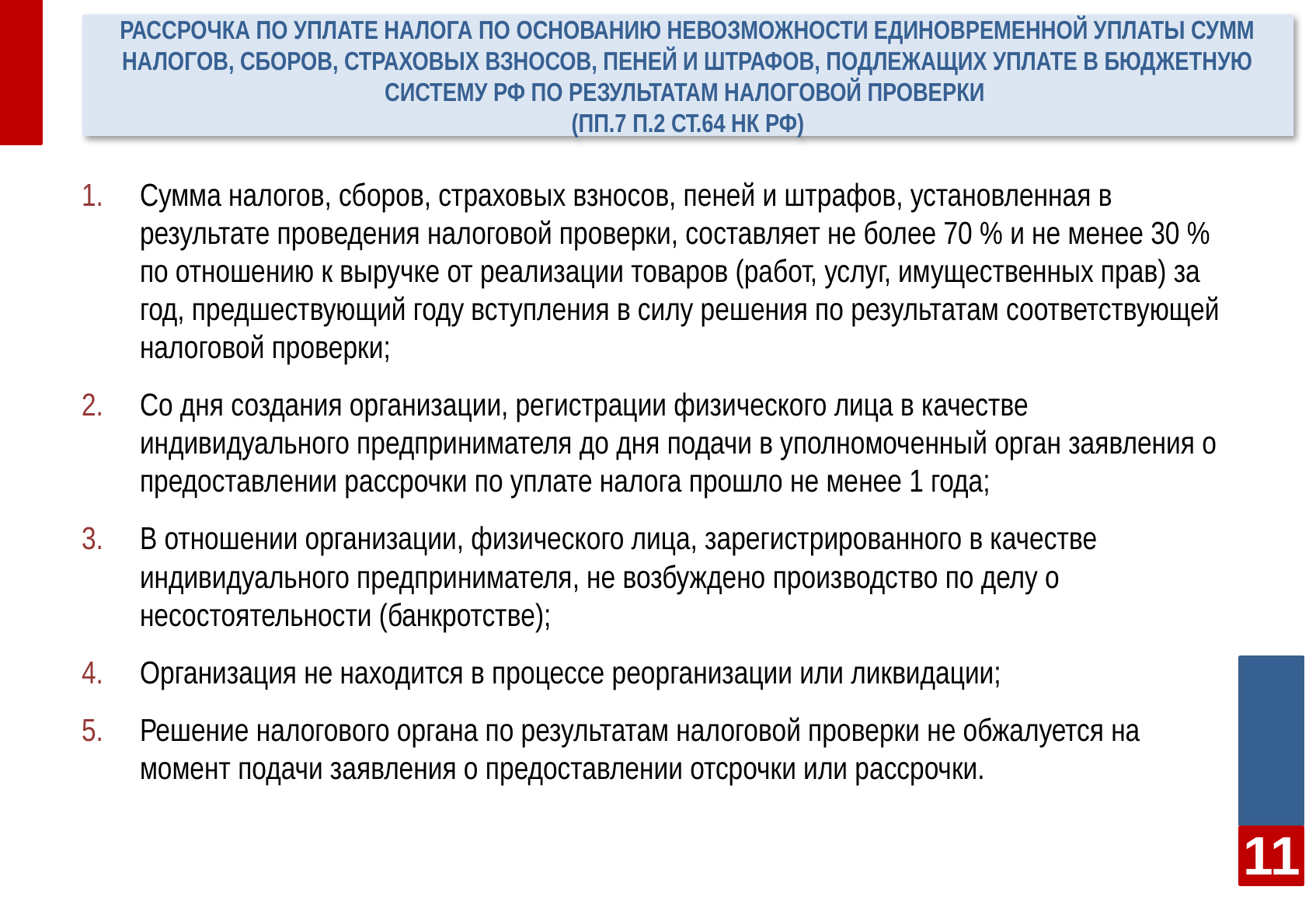

# Рассрочка по уплате налога по основанию невозможности единовременной уплаты сумм налогов, сборов, страховых взносов, пеней и штрафов, подлежащих уплате в бюджетную систему РФ по результатам налоговой проверки (пп.7 п.2 ст.64 НК РФ)
Сумма налогов, сборов, страховых взносов, пеней и штрафов, установленная в результате проведения налоговой проверки, составляет не более 70 % и не менее 30 % по отношению к выручке от реализации товаров (работ, услуг, имущественных прав) за год, предшествующий году вступления в силу решения по результатам соответствующей налоговой проверки;
Со дня создания организации, регистрации физического лица в качестве индивидуального предпринимателя до дня подачи в уполномоченный орган заявления о предоставлении рассрочки по уплате налога прошло не менее 1 года;
В отношении организации, физического лица, зарегистрированного в качестве индивидуального предпринимателя, не возбуждено производство по делу о несостоятельности (банкротстве);
Организация не находится в процессе реорганизации или ликвидации;
Решение налогового органа по результатам налоговой проверки не обжалуется на момент подачи заявления о предоставлении отсрочки или рассрочки.
11